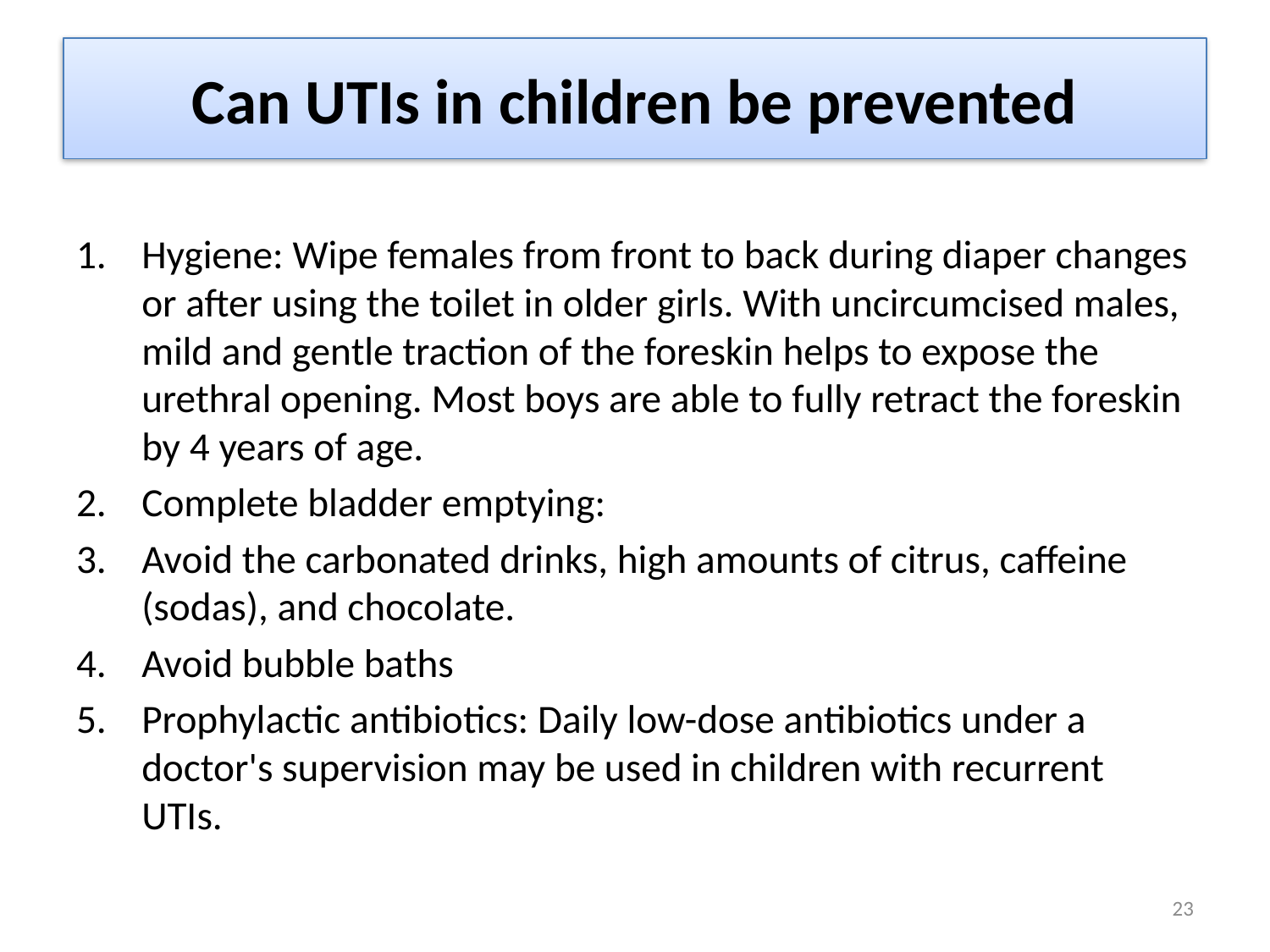

# Can UTIs in children be prevented
Hygiene: Wipe females from front to back during diaper changes or after using the toilet in older girls. With uncircumcised males, mild and gentle traction of the foreskin helps to expose the urethral opening. Most boys are able to fully retract the foreskin by 4 years of age.
Complete bladder emptying:
Avoid the carbonated drinks, high amounts of citrus, caffeine (sodas), and chocolate.
Avoid bubble baths
Prophylactic antibiotics: Daily low-dose antibiotics under a doctor's supervision may be used in children with recurrent UTIs.

23